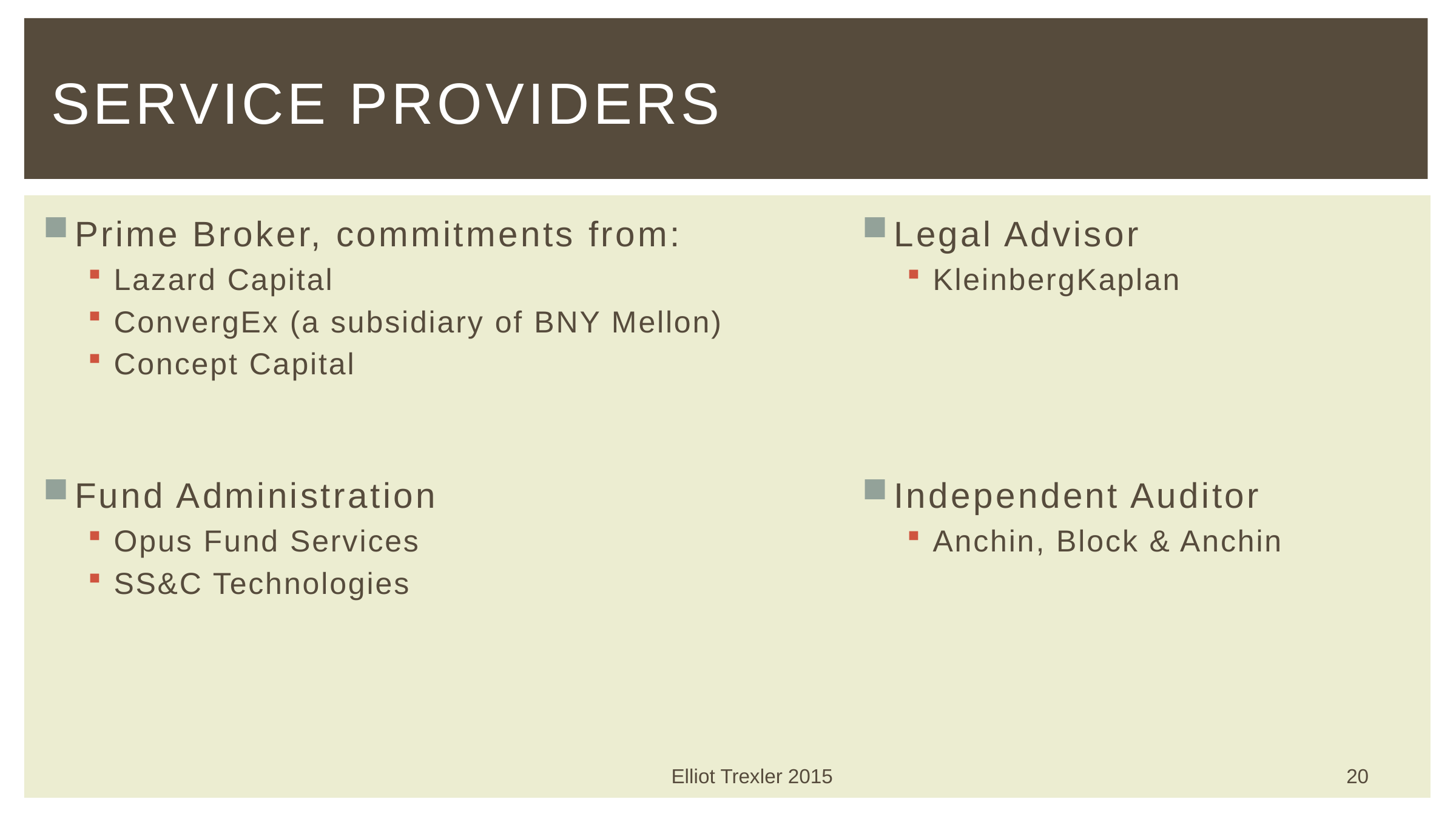

# Service providers
Prime Broker, commitments from:
Lazard Capital
ConvergEx (a subsidiary of BNY Mellon)
Concept Capital

Fund Administration
Opus Fund Services
SS&C Technologies
Legal Advisor
KleinbergKaplan

Independent Auditor
Anchin, Block & Anchin
20
Elliot Trexler 2015